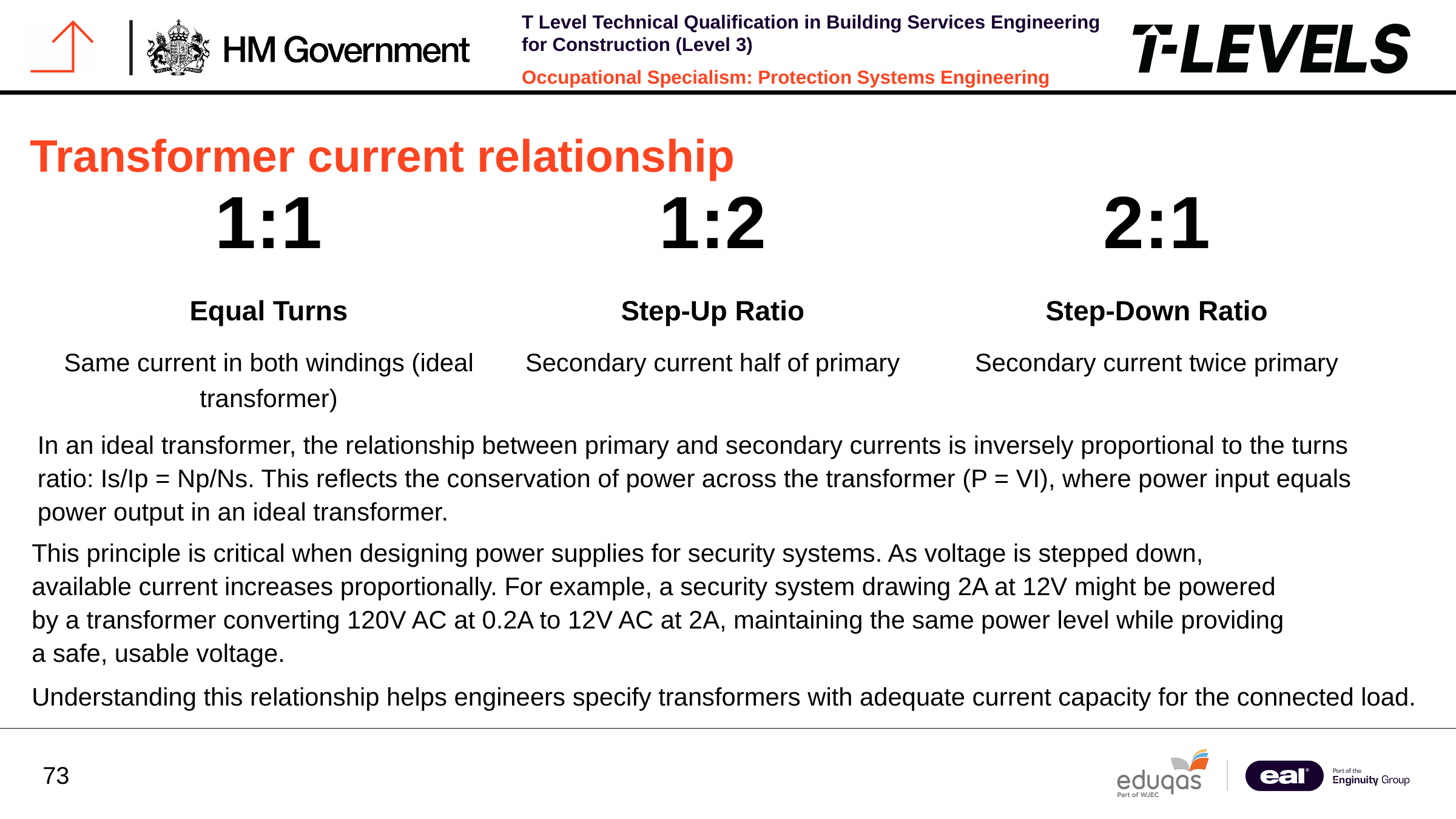

Transformer current relationship
1:1
1:2
2:1
Equal Turns
Step-Up Ratio
Step-Down Ratio
Same current in both windings (ideal transformer)
Secondary current half of primary
Secondary current twice primary
In an ideal transformer, the relationship between primary and secondary currents is inversely proportional to the turns ratio: Is/Ip = Np/Ns. This reflects the conservation of power across the transformer (P = VI), where power input equals power output in an ideal transformer.
This principle is critical when designing power supplies for security systems. As voltage is stepped down, available current increases proportionally. For example, a security system drawing 2A at 12V might be powered by a transformer converting 120V AC at 0.2A to 12V AC at 2A, maintaining the same power level while providing a safe, usable voltage.
Understanding this relationship helps engineers specify transformers with adequate current capacity for the connected load.